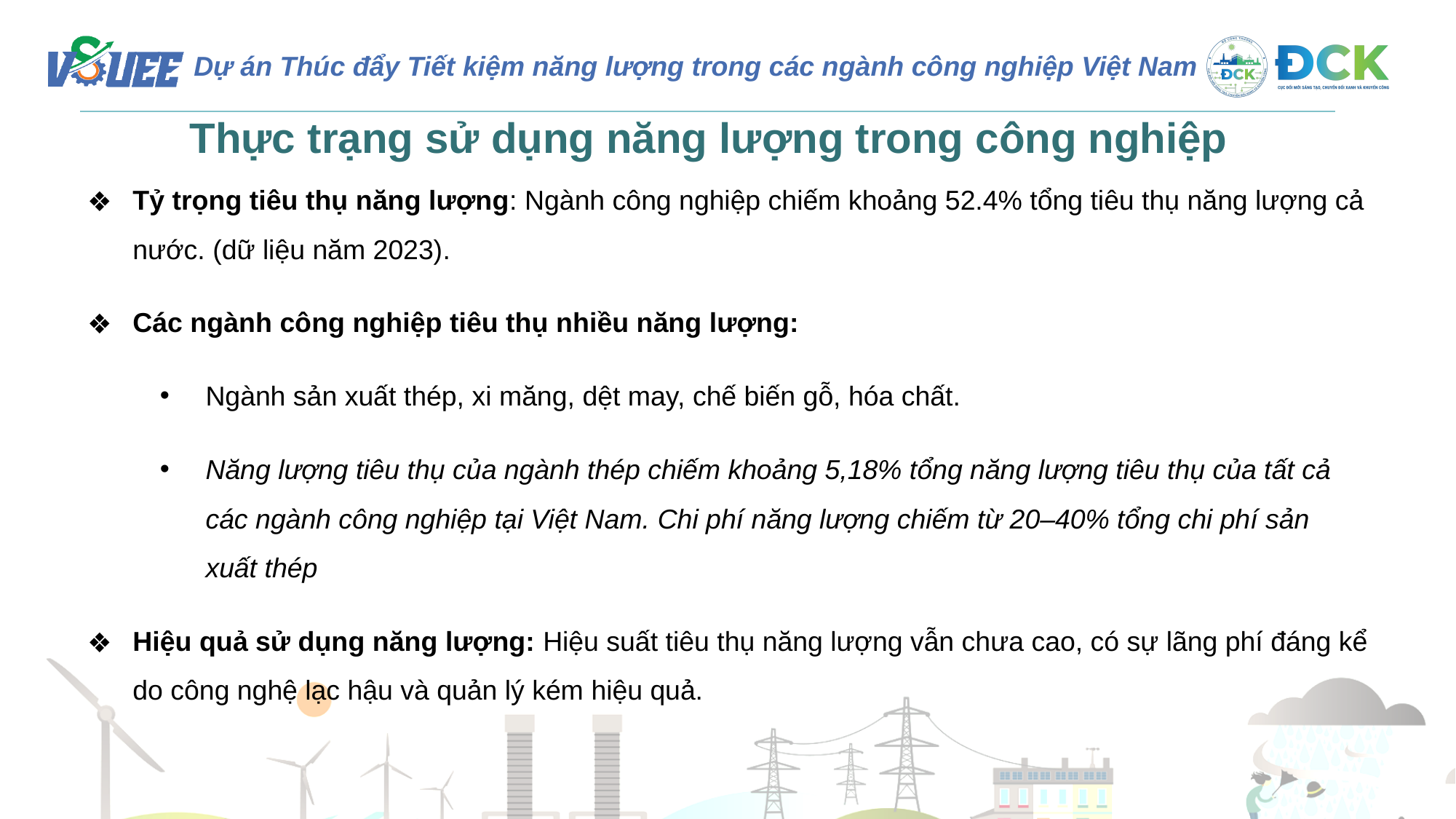

Thực trạng sử dụng năng lượng trong công nghiệp
Tỷ trọng tiêu thụ năng lượng: Ngành công nghiệp chiếm khoảng 52.4% tổng tiêu thụ năng lượng cả nước. (dữ liệu năm 2023).
Các ngành công nghiệp tiêu thụ nhiều năng lượng:
Ngành sản xuất thép, xi măng, dệt may, chế biến gỗ, hóa chất.
Năng lượng tiêu thụ của ngành thép chiếm khoảng 5,18% tổng năng lượng tiêu thụ của tất cả các ngành công nghiệp tại Việt Nam. Chi phí năng lượng chiếm từ 20–40% tổng chi phí sản xuất thép
Hiệu quả sử dụng năng lượng: Hiệu suất tiêu thụ năng lượng vẫn chưa cao, có sự lãng phí đáng kể do công nghệ lạc hậu và quản lý kém hiệu quả.